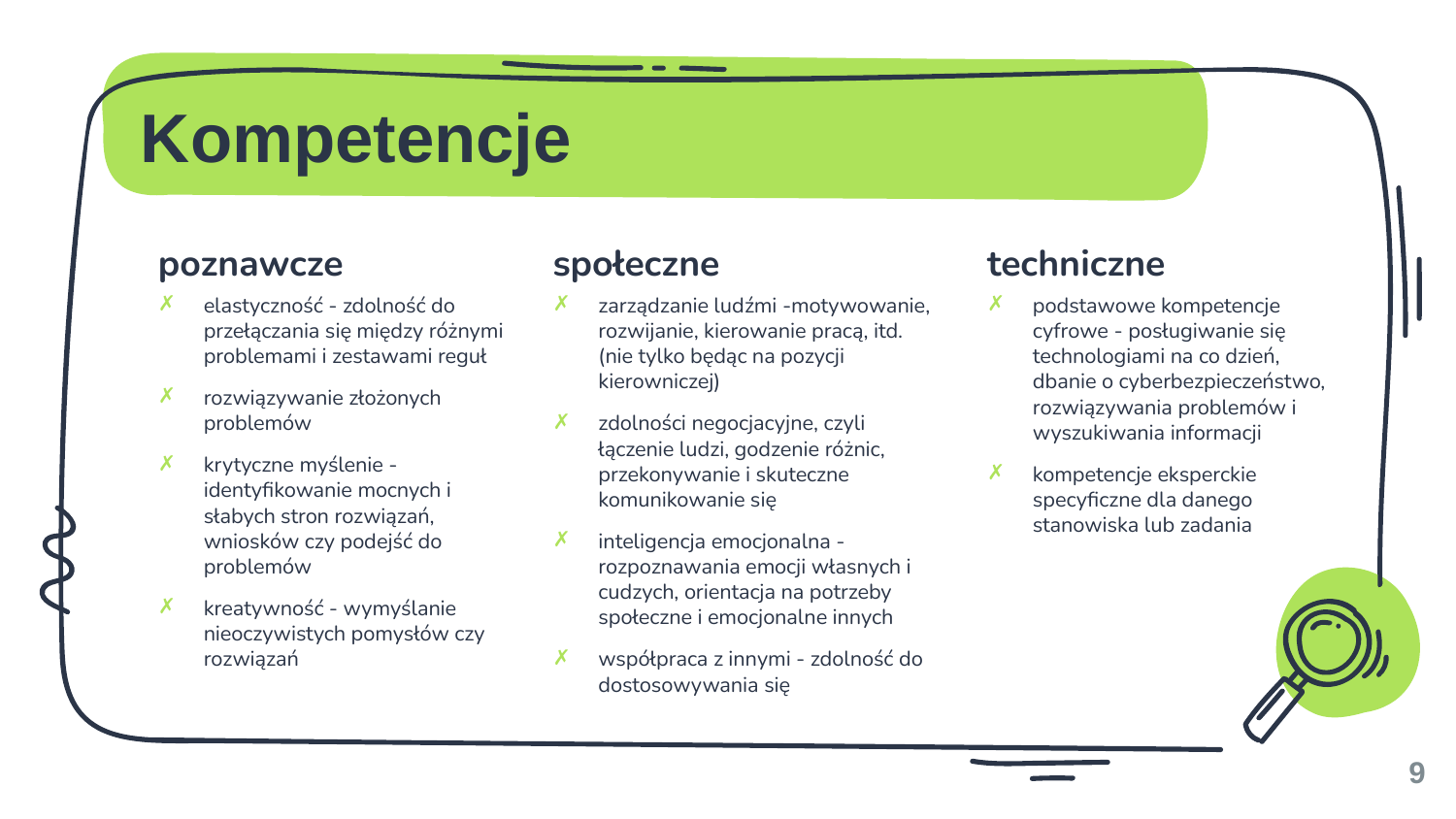

# Kompetencje
poznawcze
elastyczność - zdolność do przełączania się między różnymi problemami i zestawami reguł
rozwiązywanie złożonych problemów
krytyczne myślenie -identyfikowanie mocnych i słabych stron rozwiązań, wniosków czy podejść do problemów
kreatywność - wymyślanie nieoczywistych pomysłów czy rozwiązań
społeczne
zarządzanie ludźmi -motywowanie, rozwijanie, kierowanie pracą, itd. (nie tylko będąc na pozycji kierowniczej)
zdolności negocjacyjne, czyli łączenie ludzi, godzenie różnic, przekonywanie i skuteczne komunikowanie się
inteligencja emocjonalna - rozpoznawania emocji własnych i cudzych, orientacja na potrzeby społeczne i emocjonalne innych
współpraca z innymi - zdolność do dostosowywania się
techniczne
podstawowe kompetencje cyfrowe - posługiwanie się technologiami na co dzień, dbanie o cyberbezpieczeństwo, rozwiązywania problemów i wyszukiwania informacji
kompetencje eksperckie specyficzne dla danego stanowiska lub zadania

9